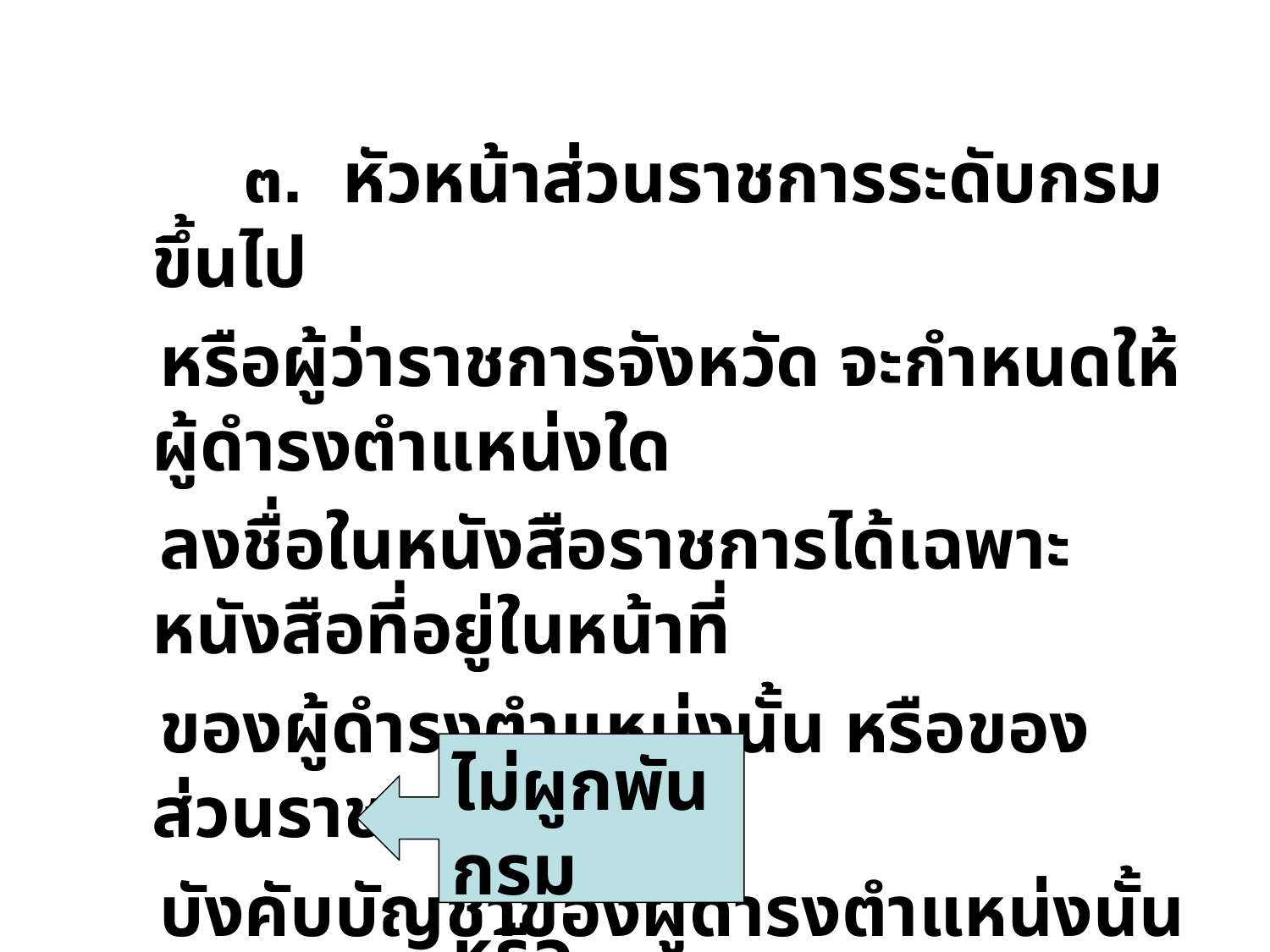

๓.  หัวหน้าส่วนราชการระดับกรมขึ้นไป
     หรือผู้ว่าราชการจังหวัด จะกำหนดให้ผู้ดำรงตำแหน่งใด
     ลงชื่อในหนังสือราชการได้เฉพาะหนังสือที่อยู่ในหน้าที่
     ของผู้ดำรงตำแหน่งนั้น หรือของส่วนราชการซึ่งอยู่ใน
     บังคับบัญชาของผู้ดำรงตำแหน่งนั้น  และหนังสือดังกล่าว
     ไม่ก่อให้เกิดนิติสัมพันธ์กับส่วนราชการระดับกรม
     หรือจังหวัด
ไม่ผูกพันกรม
หรือจังหวัด